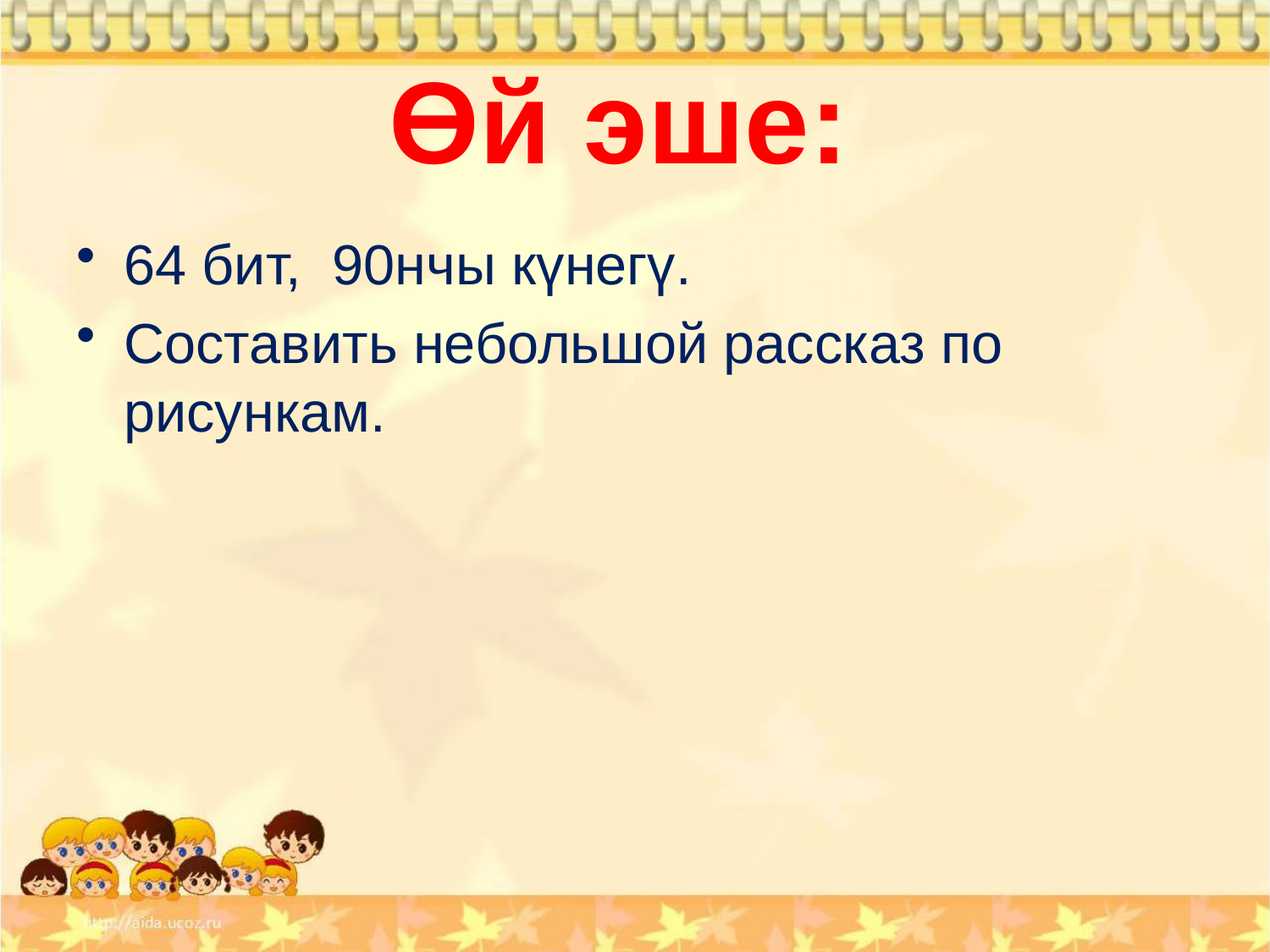

# Өй эше:
64 бит,  90нчы күнегү.
Составить небольшой рассказ по рисункам.